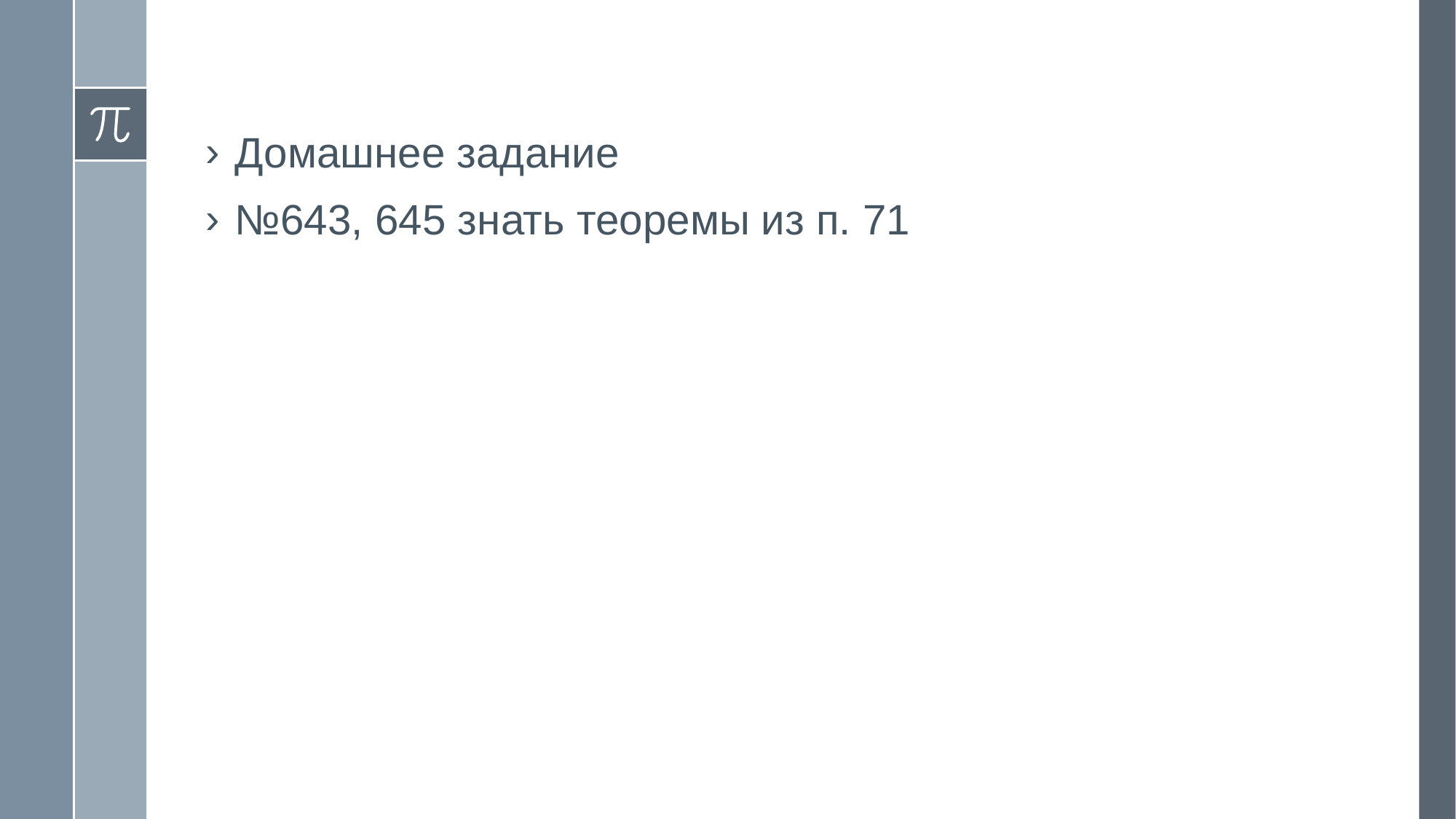

Домашнее задание
№643, 645 знать теоремы из п. 71